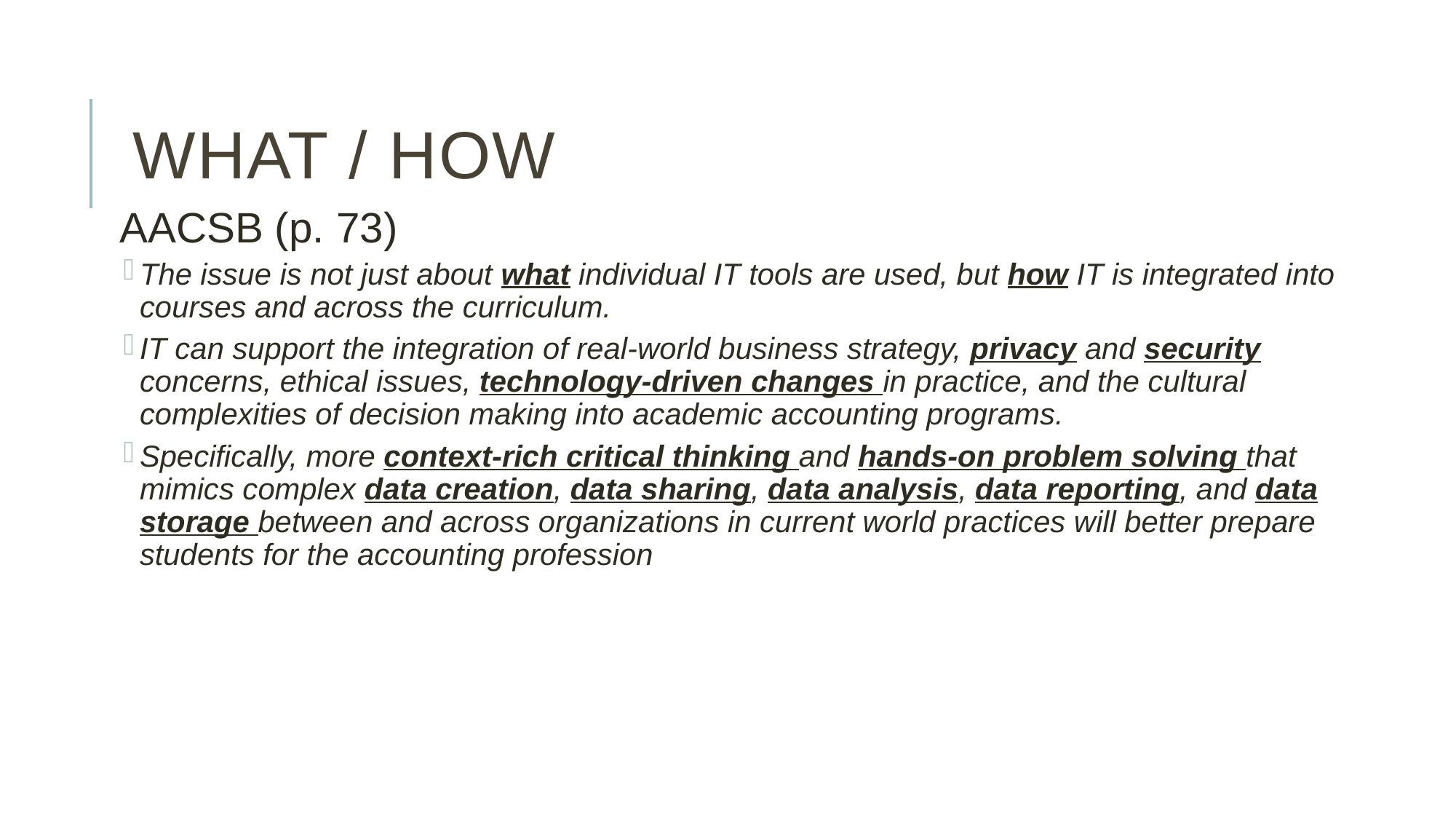

# WHAT / HOW
AACSB (p. 73)
The issue is not just about what individual IT tools are used, but how IT is integrated into courses and across the curriculum.
IT can support the integration of real-world business strategy, privacy and security concerns, ethical issues, technology-driven changes in practice, and the cultural complexities of decision making into academic accounting programs.
Specifically, more context-rich critical thinking and hands-on problem solving that mimics complex data creation, data sharing, data analysis, data reporting, and data storage between and across organizations in current world practices will better prepare students for the accounting profession